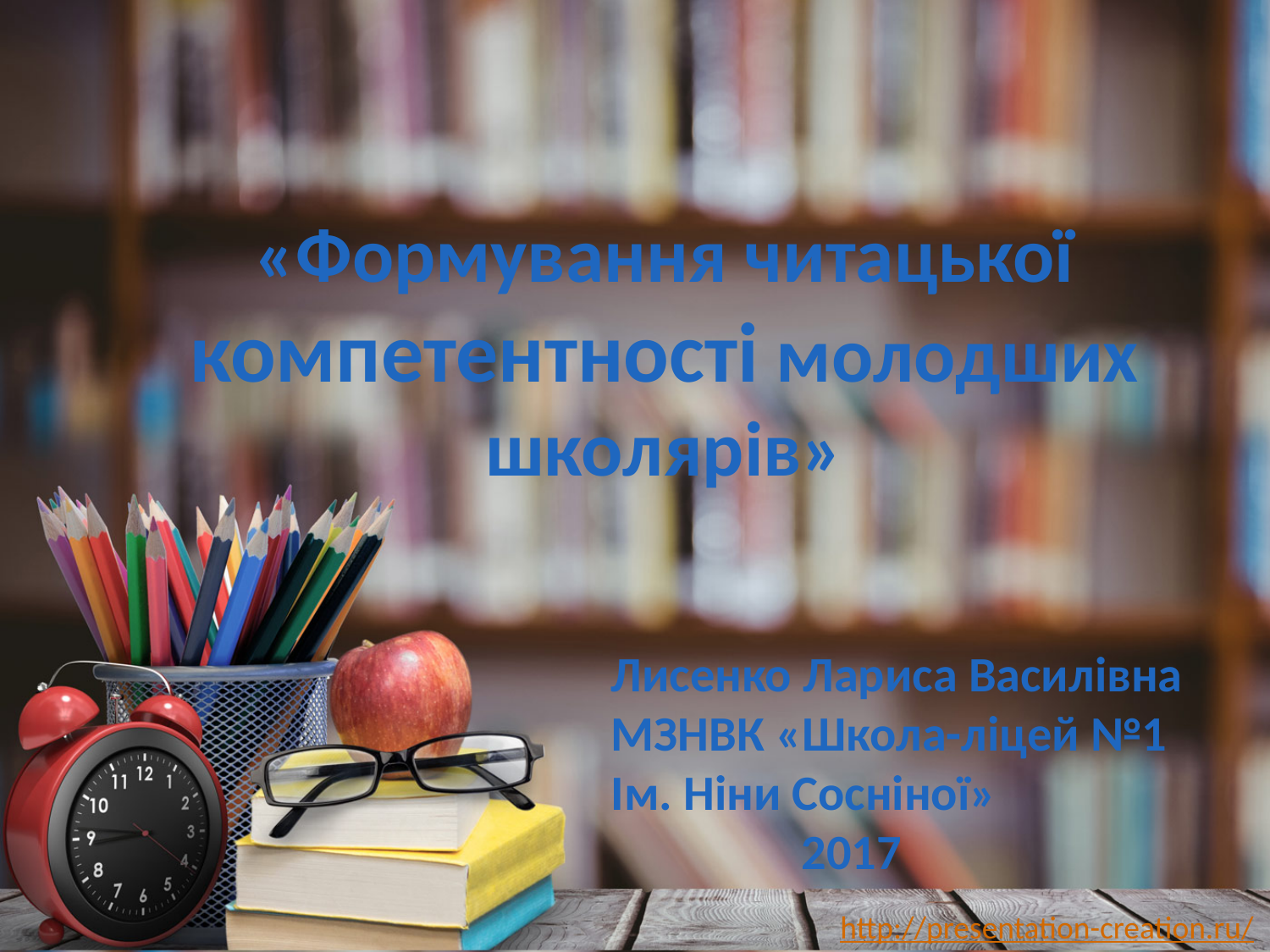

# «Формування читацької компетентності молодших школярів»
Лисенко Лариса Василівна
МЗНВК «Школа-ліцей №1
Ім. Ніни Сосніної»
                 2017